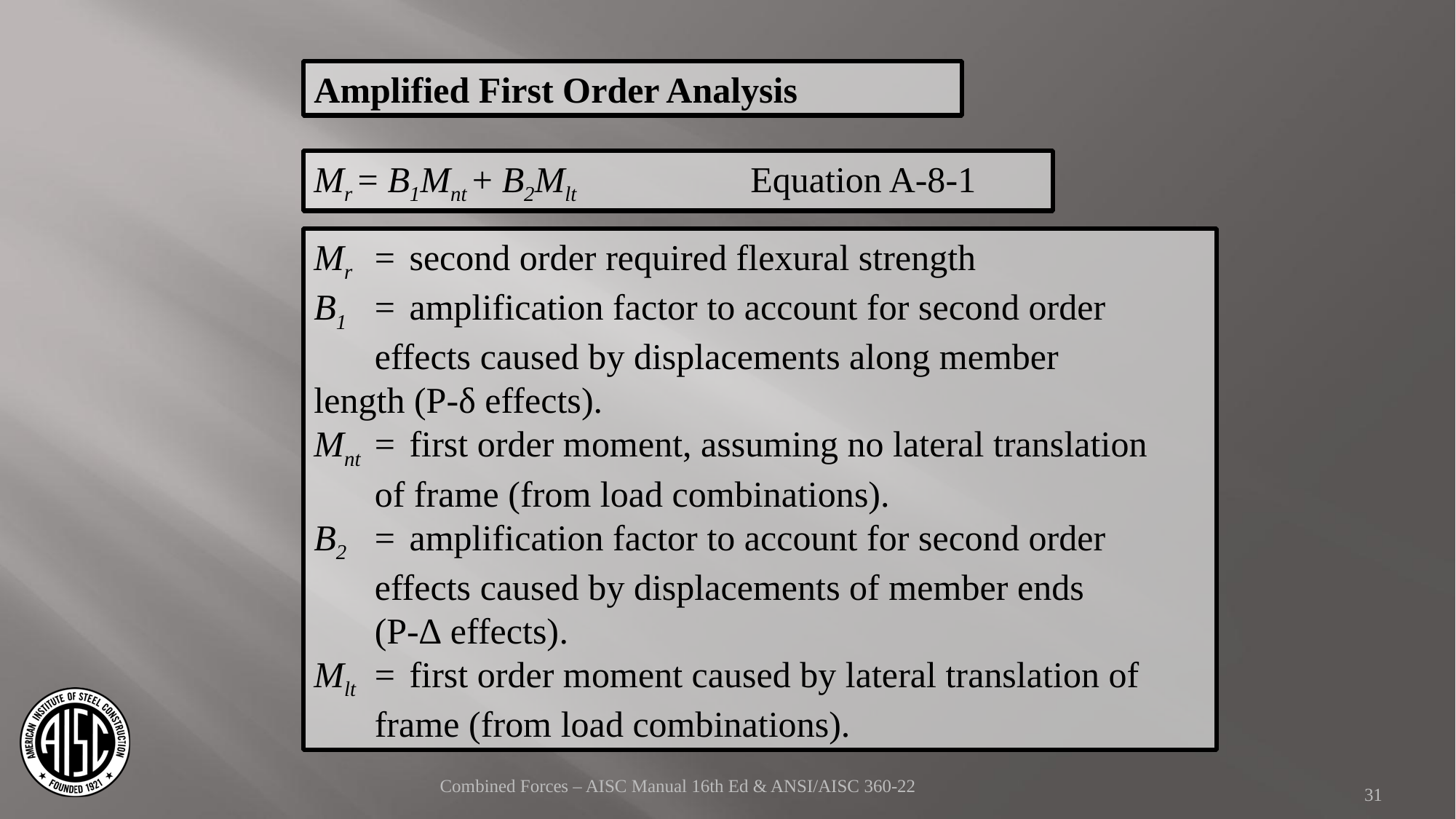

Amplified First Order Analysis
Mr = B1Mnt + B2Mlt		Equation A-8-1
Mr	=	second order required flexural strength
B1	=	amplification factor to account for second order 		effects caused by displacements along member 		length (P-δ effects).
Mnt	=	first order moment, assuming no lateral translation 		of frame (from load combinations).
B2	=	amplification factor to account for second order 		effects caused by displacements of member ends 		(P-∆ effects).
Mlt	=	first order moment caused by lateral translation of 		frame (from load combinations).
Combined Forces – AISC Manual 16th Ed & ANSI/AISC 360-22
31